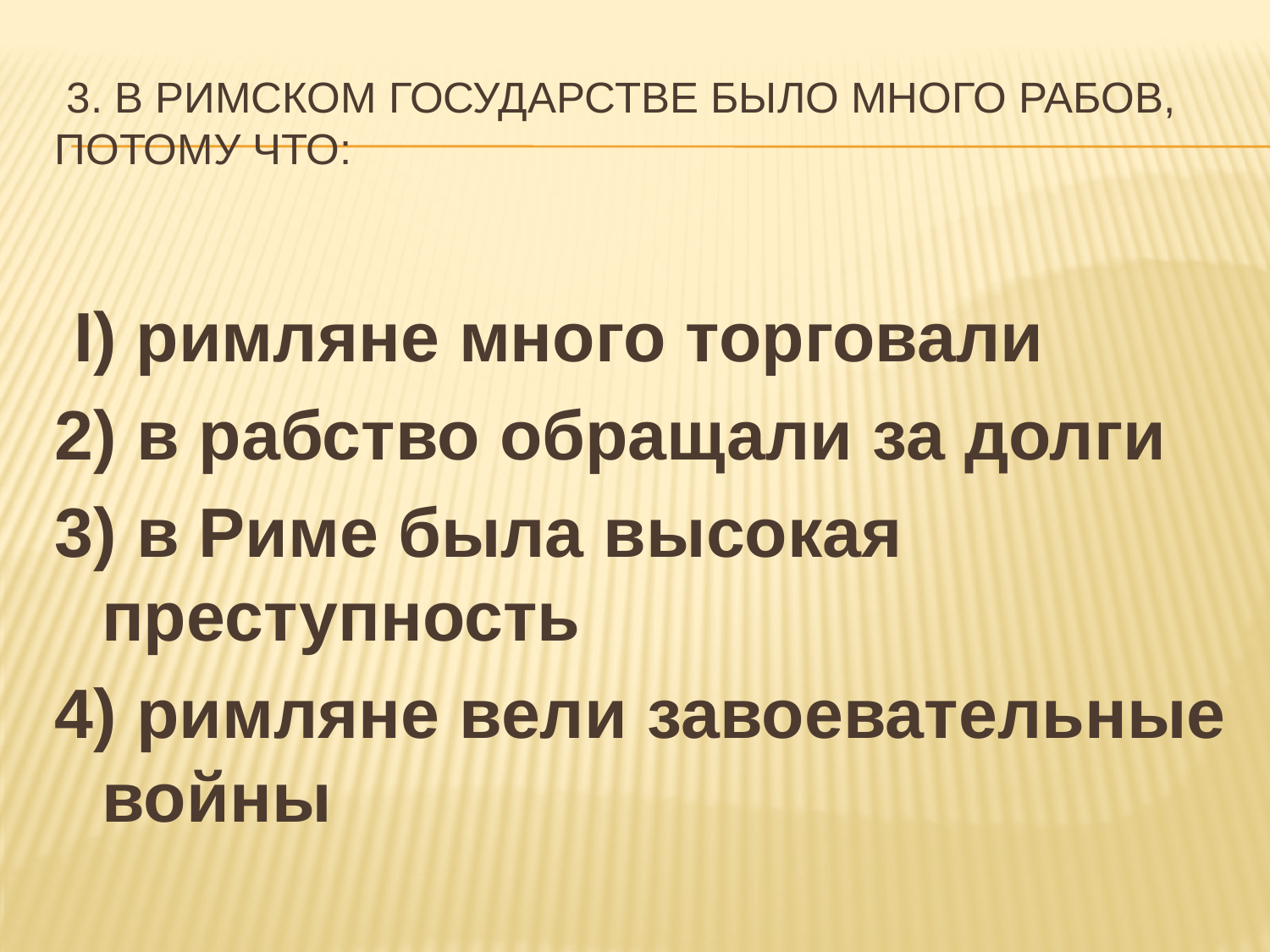

# 3. В Римском государстве было много рабов, потому что:
 I) римляне много торговали
2) в рабство обращали за долги
3) в Риме была высокая преступность
4) римляне вели завоевательные войны